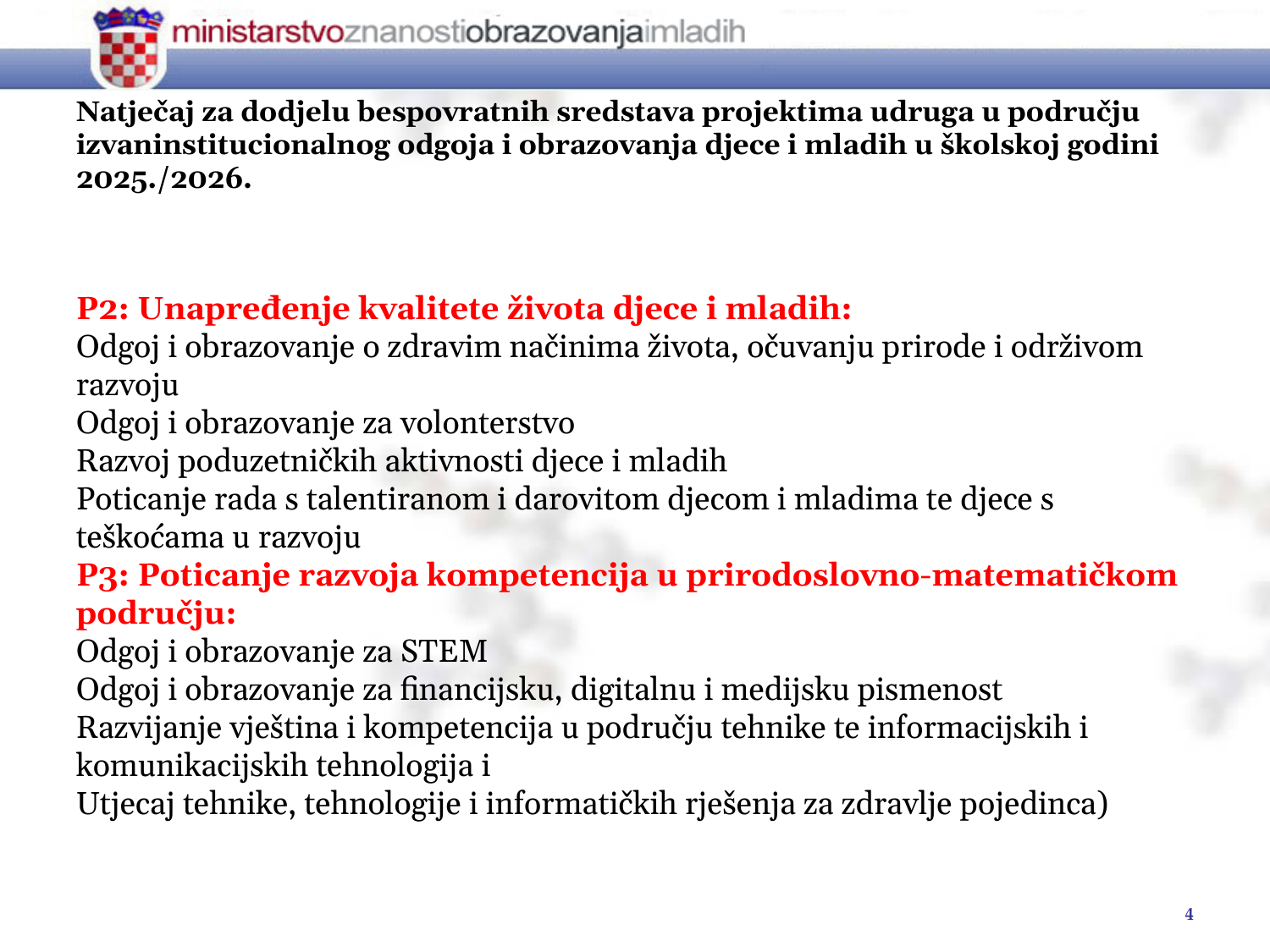

# Natječaj za dodjelu bespovratnih sredstava projektima udruga u području izvaninstitucionalnog odgoja i obrazovanja djece i mladih u školskoj godini 2025./2026. P2: Unapređenje kvalitete života djece i mladih: Odgoj i obrazovanje o zdravim načinima života, očuvanju prirode i održivom razvoju Odgoj i obrazovanje za volonterstvo Razvoj poduzetničkih aktivnosti djece i mladih Poticanje rada s talentiranom i darovitom djecom i mladima te djece s teškoćama u razvoju P3: Poticanje razvoja kompetencija u prirodoslovno-matematičkom području: Odgoj i obrazovanje za STEM Odgoj i obrazovanje za financijsku, digitalnu i medijsku pismenost Razvijanje vještina i kompetencija u području tehnike te informacijskih i komunikacijskih tehnologija i Utjecaj tehnike, tehnologije i informatičkih rješenja za zdravlje pojedinca)

4